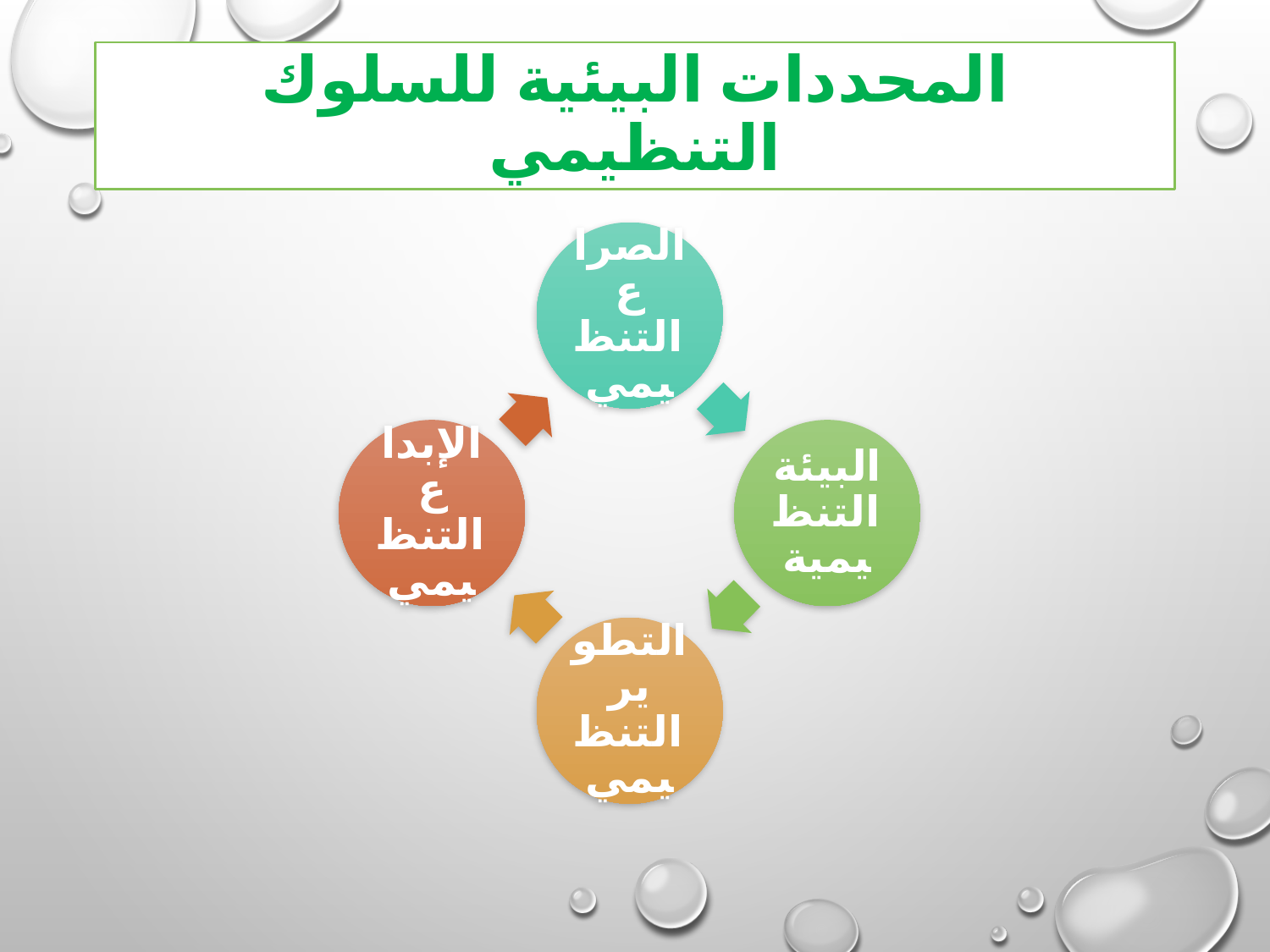

# المحددات البيئية للسلوك التنظيمي
الصراع التنظيمي

البيئة التنظيمية

التطوير التنظيمي

الإبداع التنظيمي